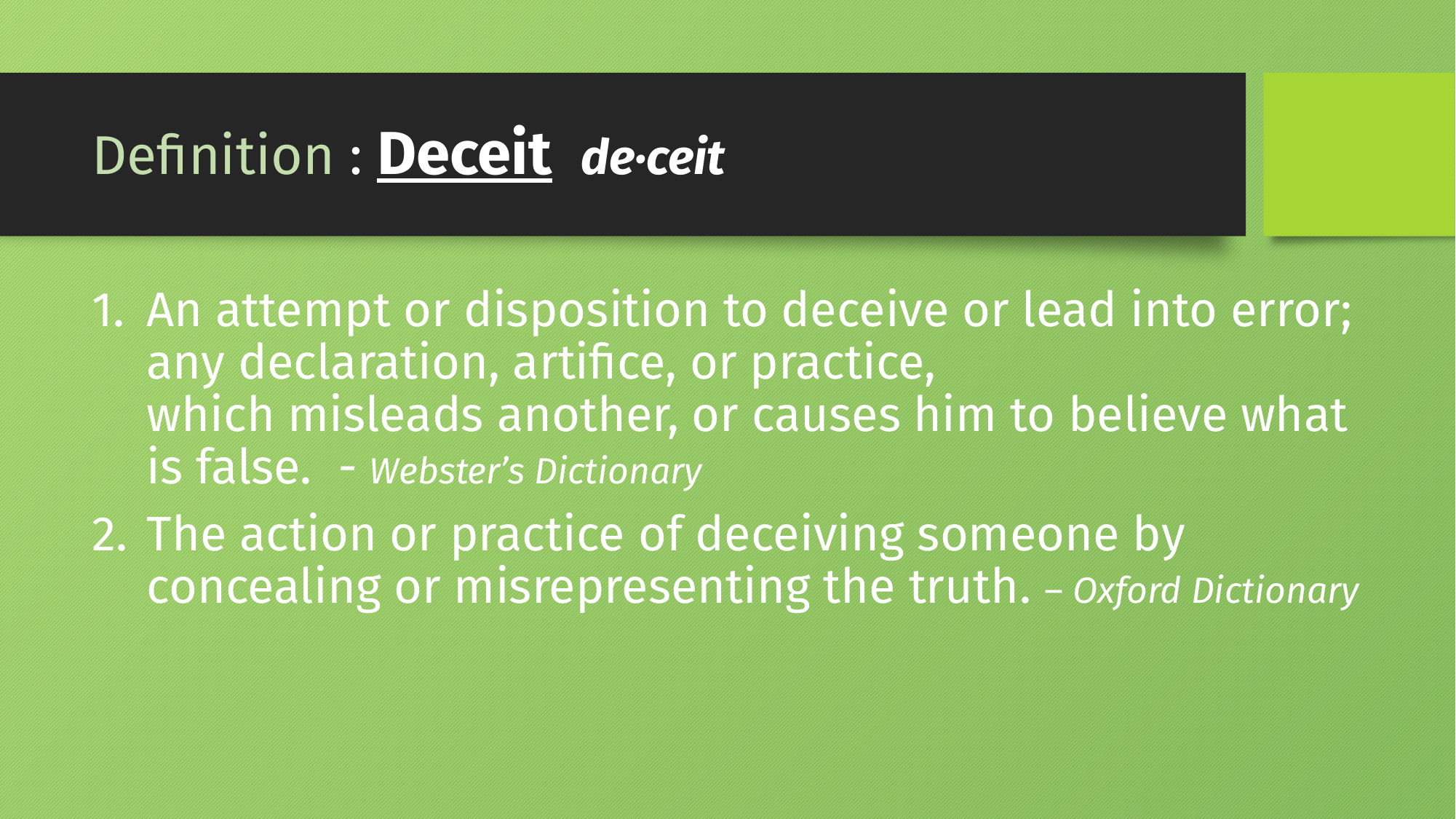

# Definition : Deceit  de·ceit
An attempt or disposition to deceive or lead into error; any declaration, artifice, or practice, which misleads another, or causes him to believe what is false.  - Webster’s Dictionary
The action or practice of deceiving someone by concealing or misrepresenting the truth. – Oxford Dictionary